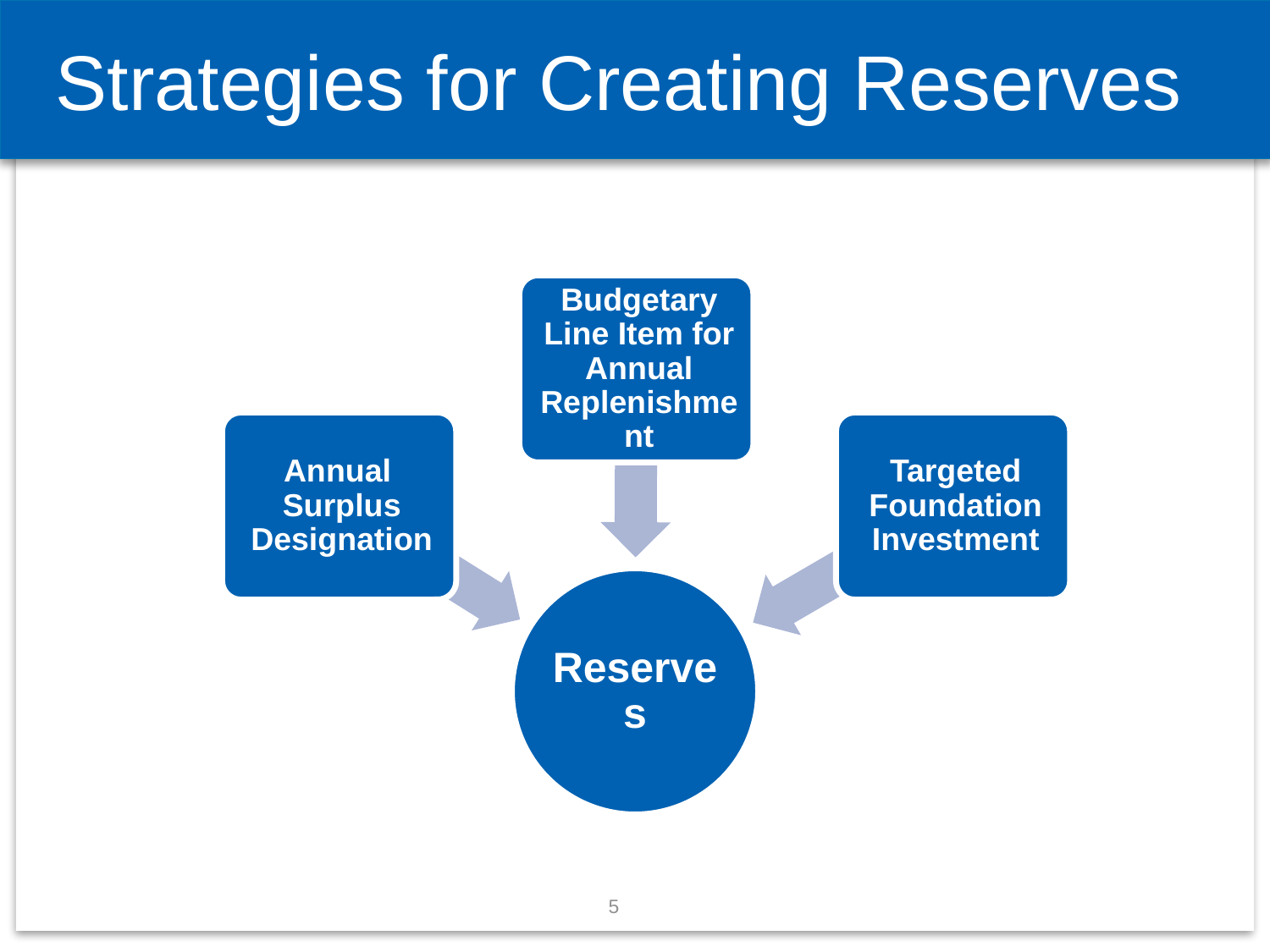

Strategies for Creating Reserves
Reserves
Annual  Surplus Designation
Budgetary Line Item for Annual Replenishment
Targeted Foundation Investment